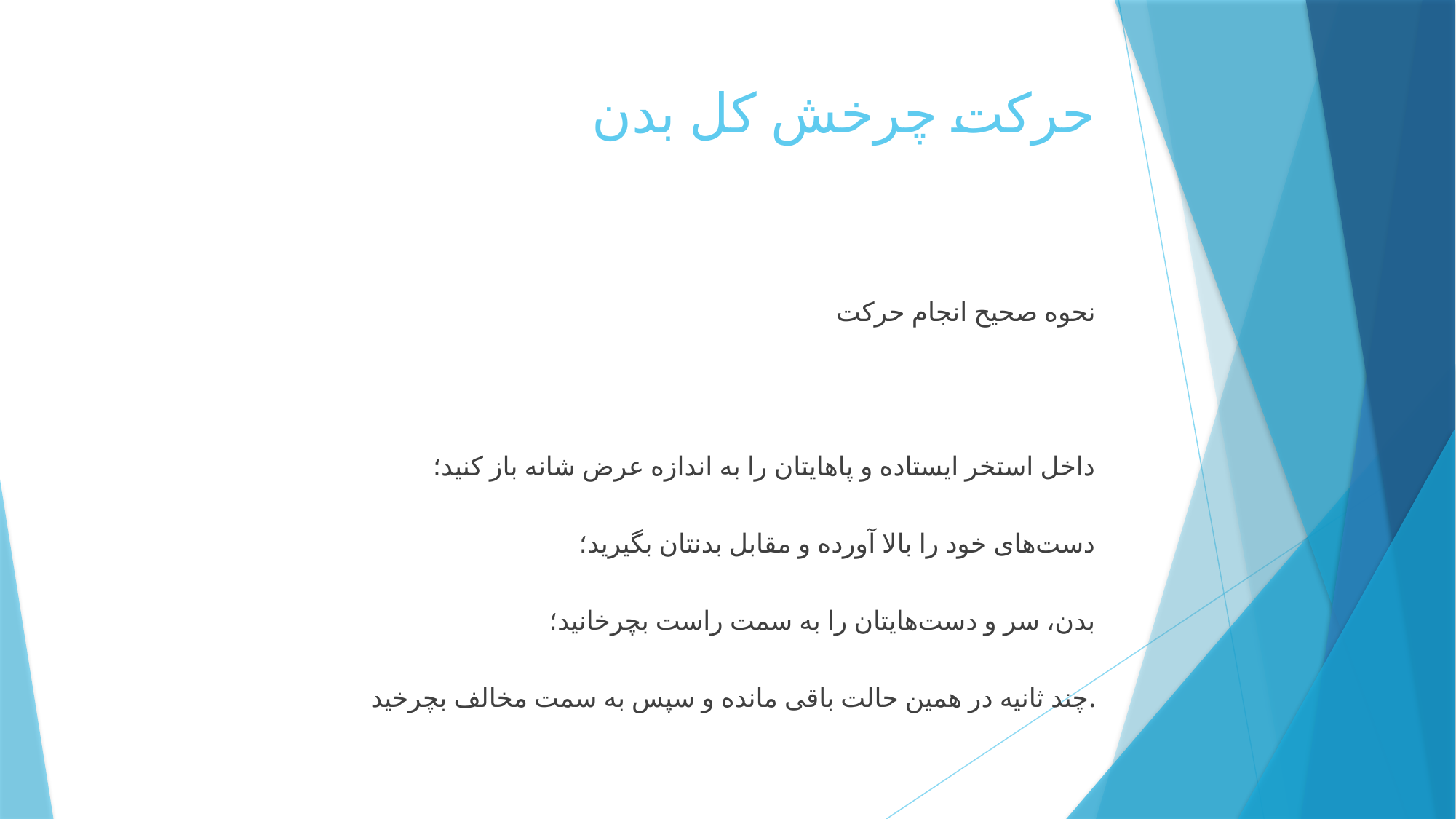

# حرکت چرخش کل بدن
نحوه صحیح انجام حرکت

    داخل استخر ایستاده و پاهایتان را به اندازه عرض شانه باز کنید؛
    دست‌های خود را بالا آورده و مقابل بدنتان بگیرید؛
    بدن، سر و دست‌هایتان را به سمت راست بچرخانید؛
    چند ثانیه در همین حالت باقی مانده و سپس به سمت مخالف بچرخید.